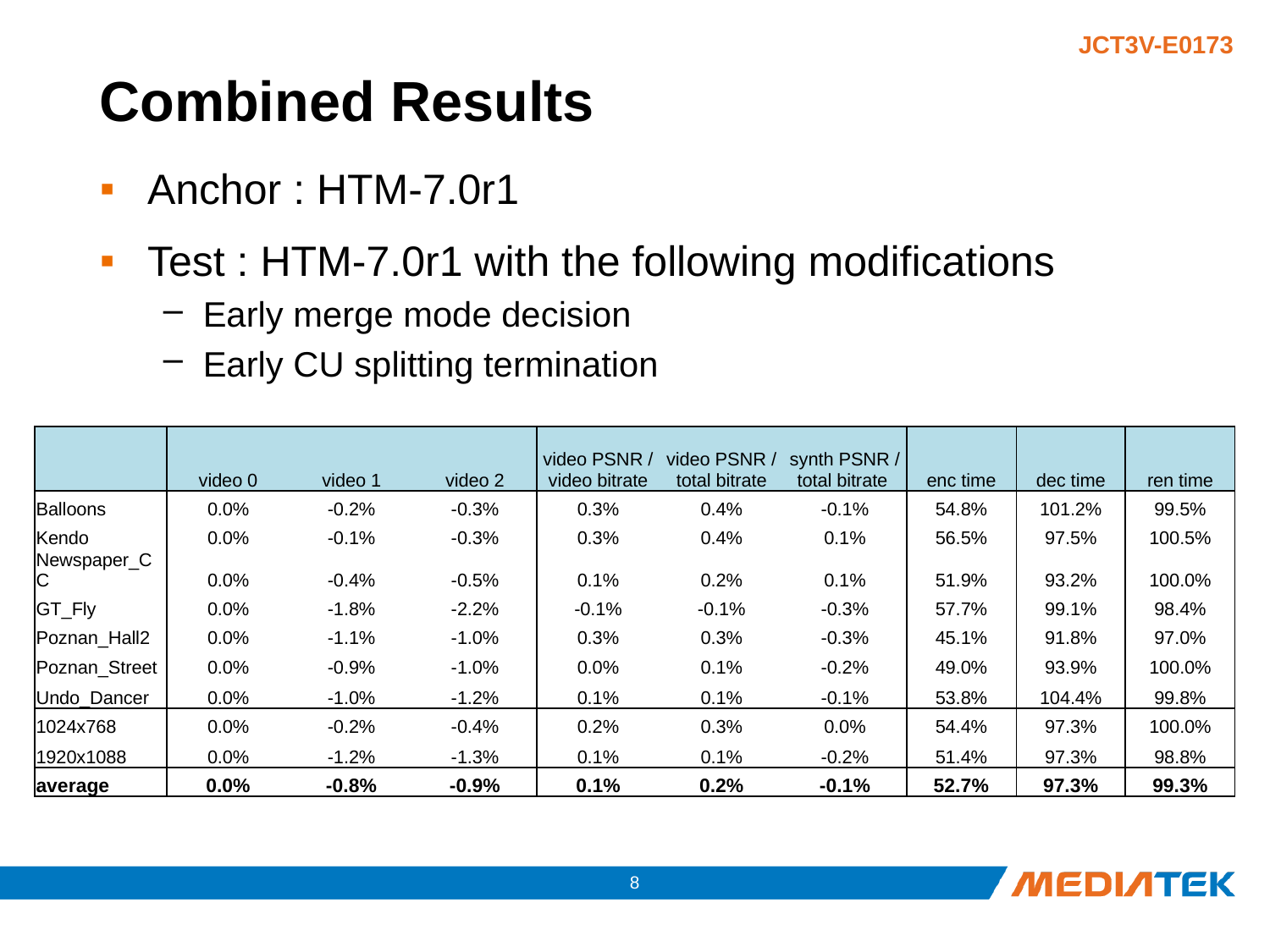

# Combined Results
Anchor : HTM-7.0r1
Test : HTM-7.0r1 with the following modifications
Early merge mode decision
Early CU splitting termination

|  | video 0 | video 1 | video 2 | video PSNR / video bitrate | video PSNR / total bitrate | synth PSNR / total bitrate | enc time | dec time | ren time |
| --- | --- | --- | --- | --- | --- | --- | --- | --- | --- |
| Balloons | 0.0% | -0.2% | -0.3% | 0.3% | 0.4% | -0.1% | 54.8% | 101.2% | 99.5% |
| Kendo | 0.0% | -0.1% | -0.3% | 0.3% | 0.4% | 0.1% | 56.5% | 97.5% | 100.5% |
| Newspaper\_CC | 0.0% | -0.4% | -0.5% | 0.1% | 0.2% | 0.1% | 51.9% | 93.2% | 100.0% |
| GT\_Fly | 0.0% | -1.8% | -2.2% | -0.1% | -0.1% | -0.3% | 57.7% | 99.1% | 98.4% |
| Poznan\_Hall2 | 0.0% | -1.1% | -1.0% | 0.3% | 0.3% | -0.3% | 45.1% | 91.8% | 97.0% |
| Poznan\_Street | 0.0% | -0.9% | -1.0% | 0.0% | 0.1% | -0.2% | 49.0% | 93.9% | 100.0% |
| Undo\_Dancer | 0.0% | -1.0% | -1.2% | 0.1% | 0.1% | -0.1% | 53.8% | 104.4% | 99.8% |
| 1024x768 | 0.0% | -0.2% | -0.4% | 0.2% | 0.3% | 0.0% | 54.4% | 97.3% | 100.0% |
| 1920x1088 | 0.0% | -1.2% | -1.3% | 0.1% | 0.1% | -0.2% | 51.4% | 97.3% | 98.8% |
| average | 0.0% | -0.8% | -0.9% | 0.1% | 0.2% | -0.1% | 52.7% | 97.3% | 99.3% |
8